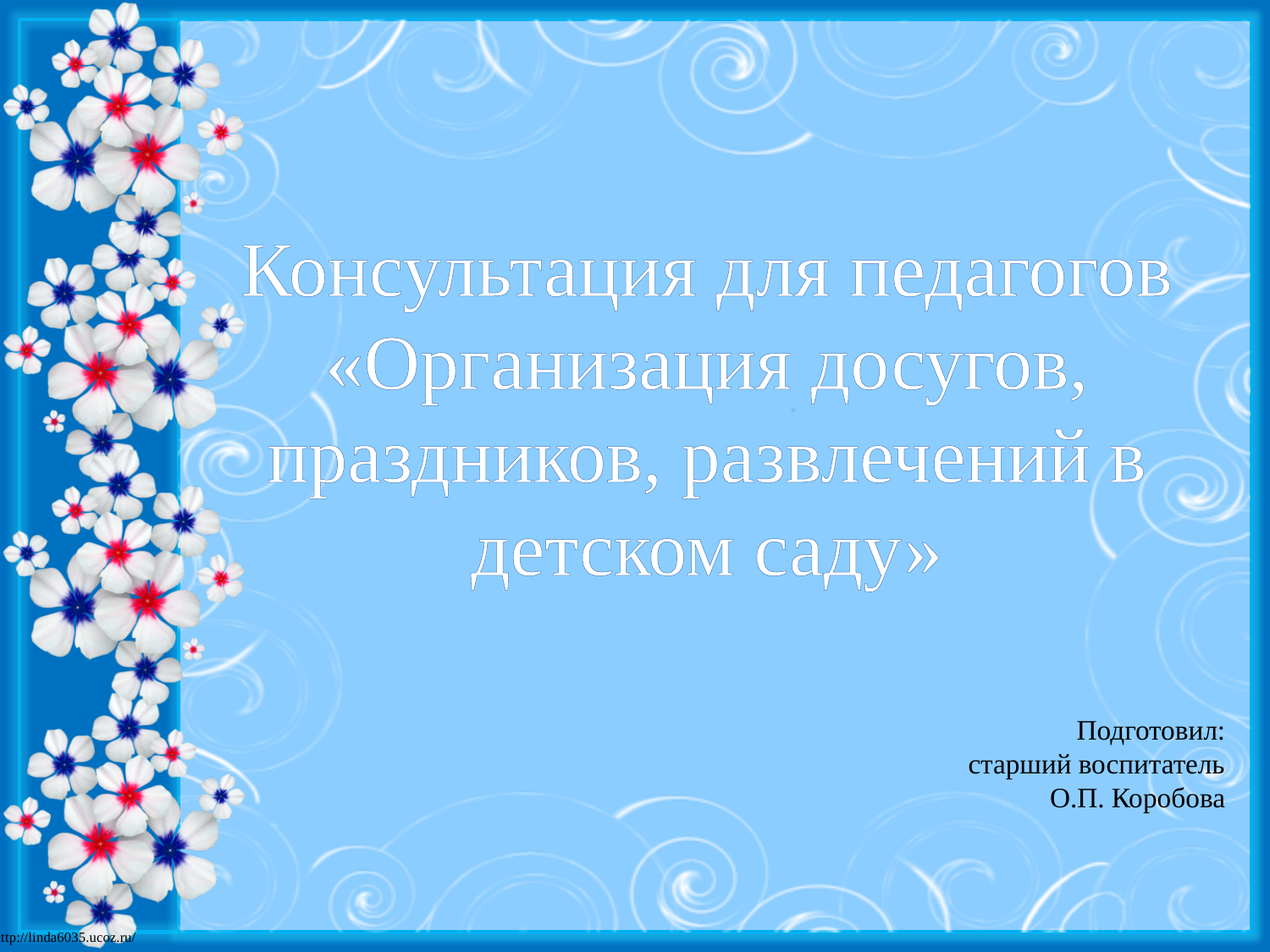

Консультация для педагогов «Организация досугов, праздников, развлечений в детском саду»
Подготовил:
старший воспитатель
О.П. Коробова